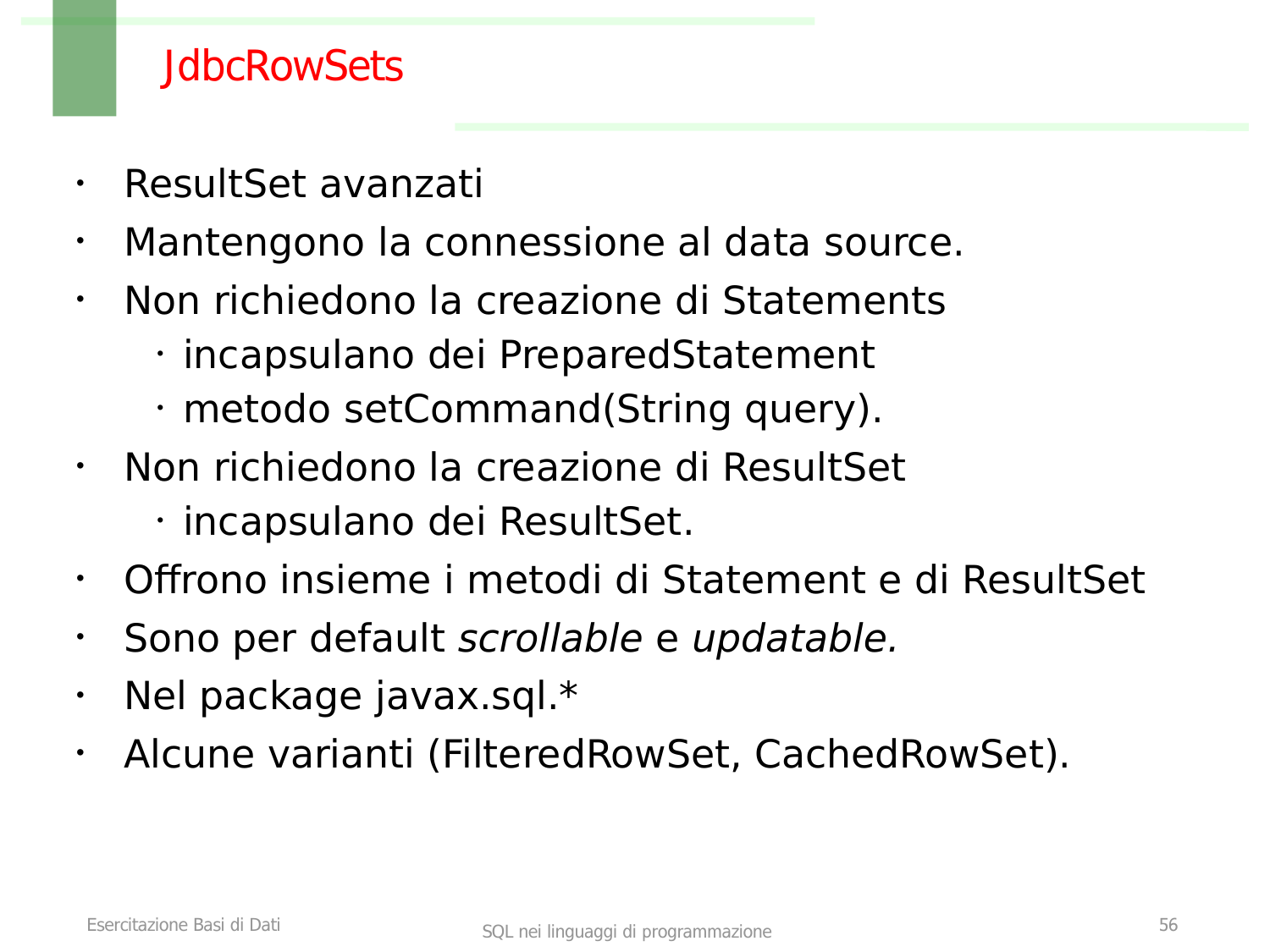

# JdbcRowSets
ResultSet avanzati
Mantengono la connessione al data source.
Non richiedono la creazione di Statements
incapsulano dei PreparedStatement
metodo setCommand(String query).
Non richiedono la creazione di ResultSet
incapsulano dei ResultSet.
Offrono insieme i metodi di Statement e di ResultSet
Sono per default scrollable e updatable.
Nel package javax.sql.*
Alcune varianti (FilteredRowSet, CachedRowSet).
SQL nei linguaggi di programmazione